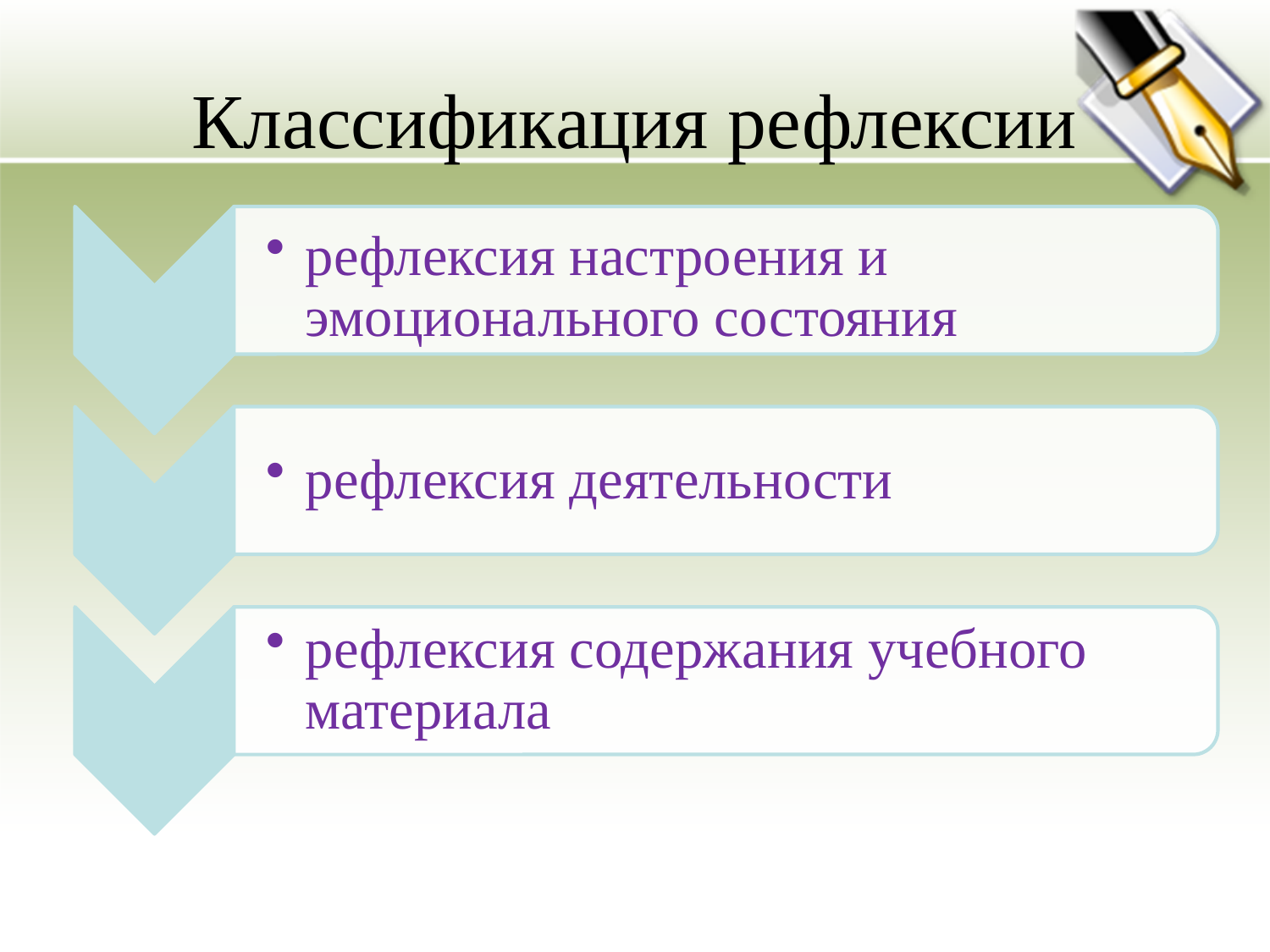

# Классификация рефлексии

рефлексия настроения и эмоционального состояния

рефлексия деятельности

рефлексия содержания учебного материала